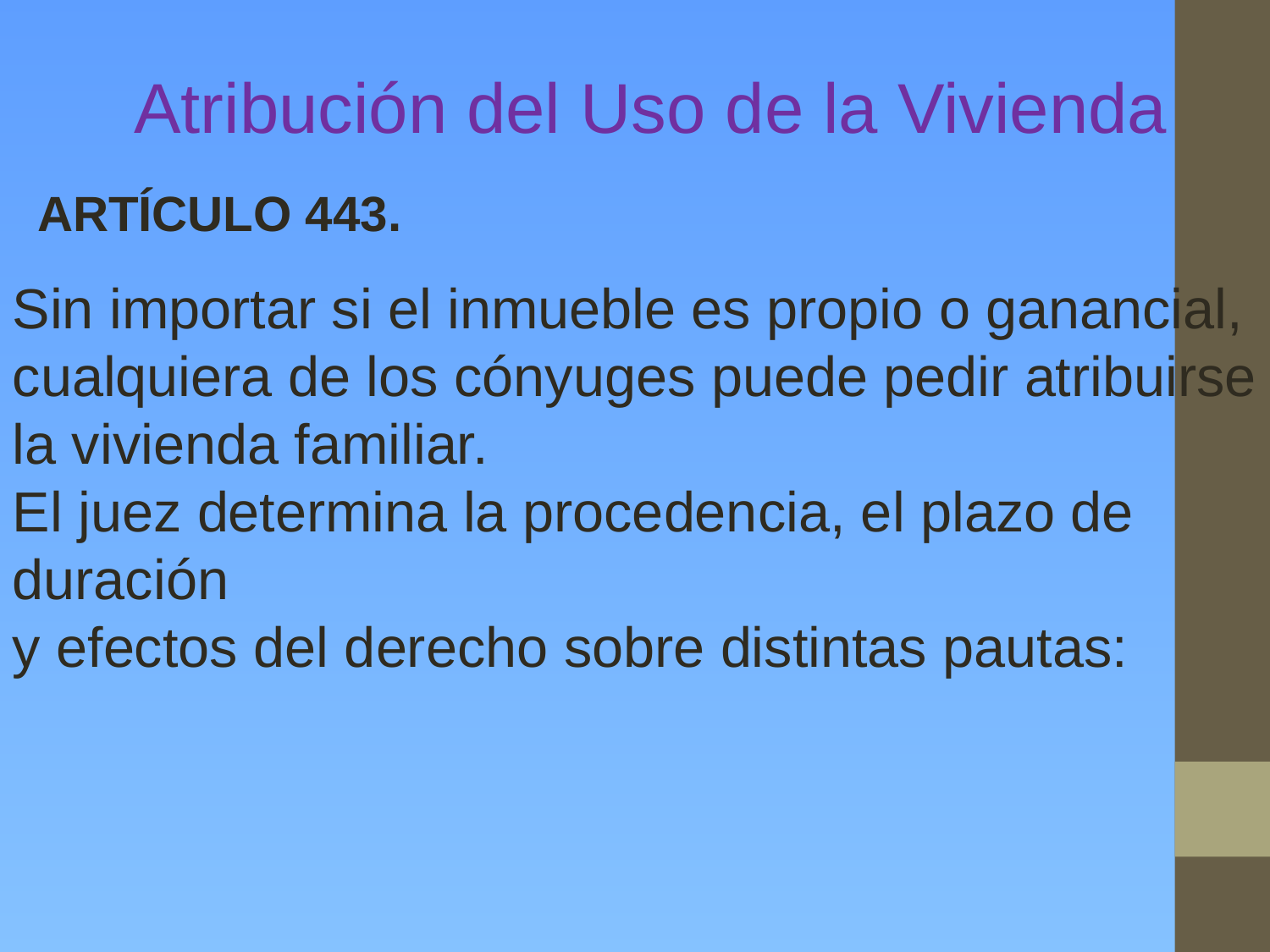

Atribución del Uso de la Vivienda
ARTÍCULO 443.
Sin importar si el inmueble es propio o ganancial, cualquiera de los cónyuges puede pedir atribuirse la vivienda familiar.
El juez determina la procedencia, el plazo de duración
y efectos del derecho sobre distintas pautas: